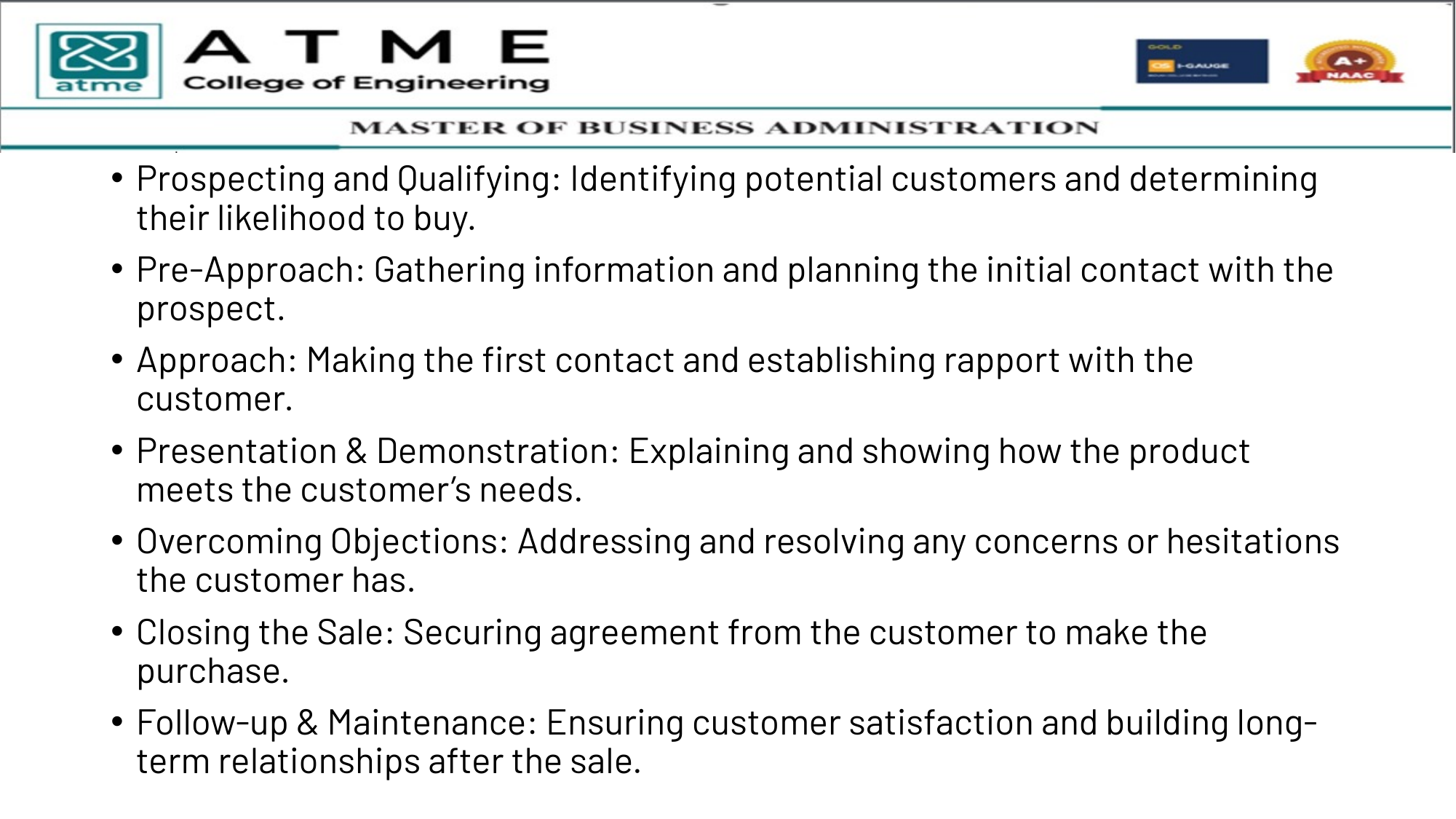

Prospecting and Qualifying: Identifying potential customers and determining their likelihood to buy.
Pre-Approach: Gathering information and planning the initial contact with the prospect.
Approach: Making the first contact and establishing rapport with the customer.
Presentation & Demonstration: Explaining and showing how the product meets the customer’s needs.
Overcoming Objections: Addressing and resolving any concerns or hesitations the customer has.
Closing the Sale: Securing agreement from the customer to make the purchase.
Follow-up & Maintenance: Ensuring customer satisfaction and building long-term relationships after the sale.